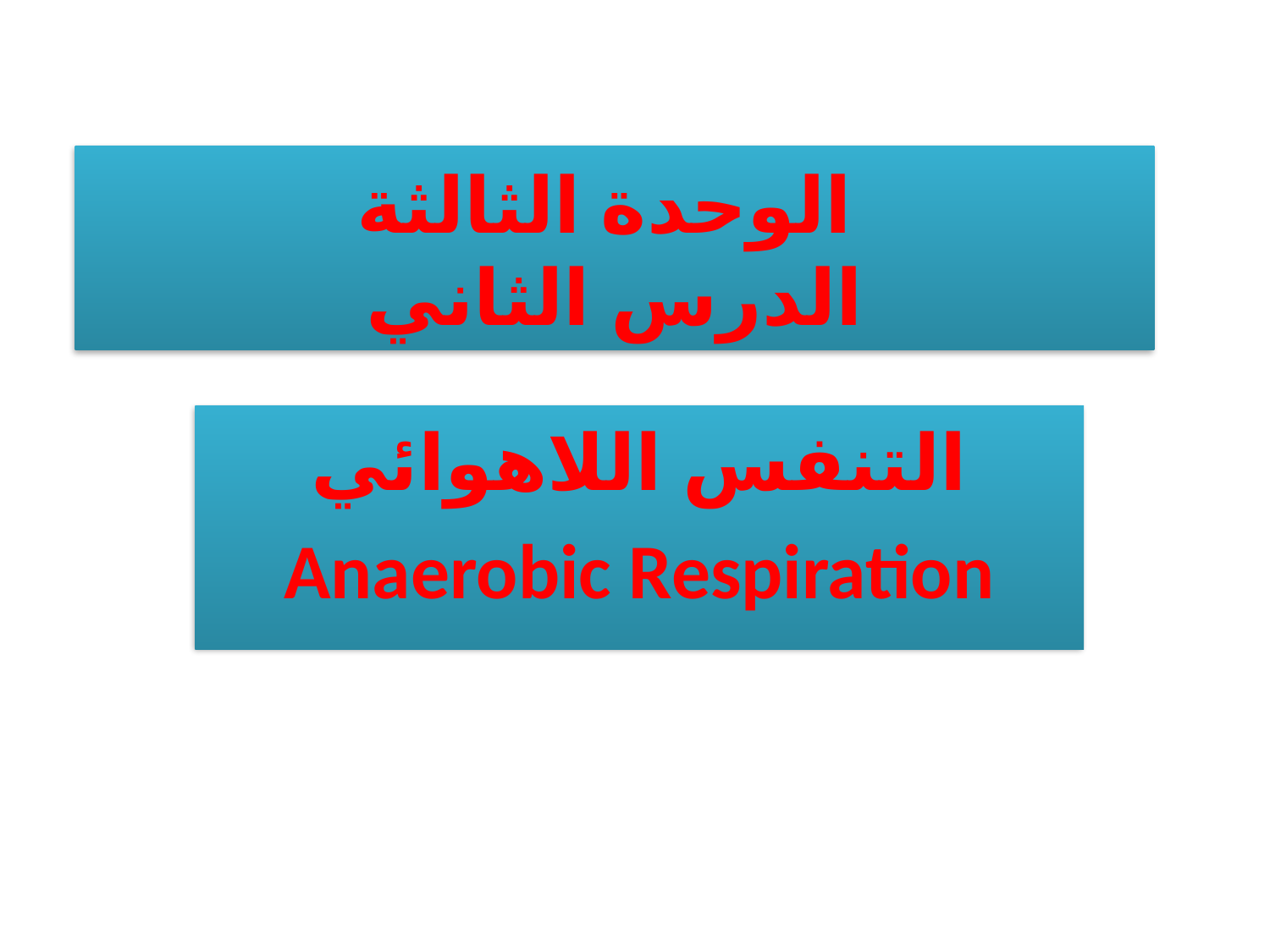

# الوحدة الثالثة الدرس الثاني
التنفس اللاهوائي
Anaerobic Respiration